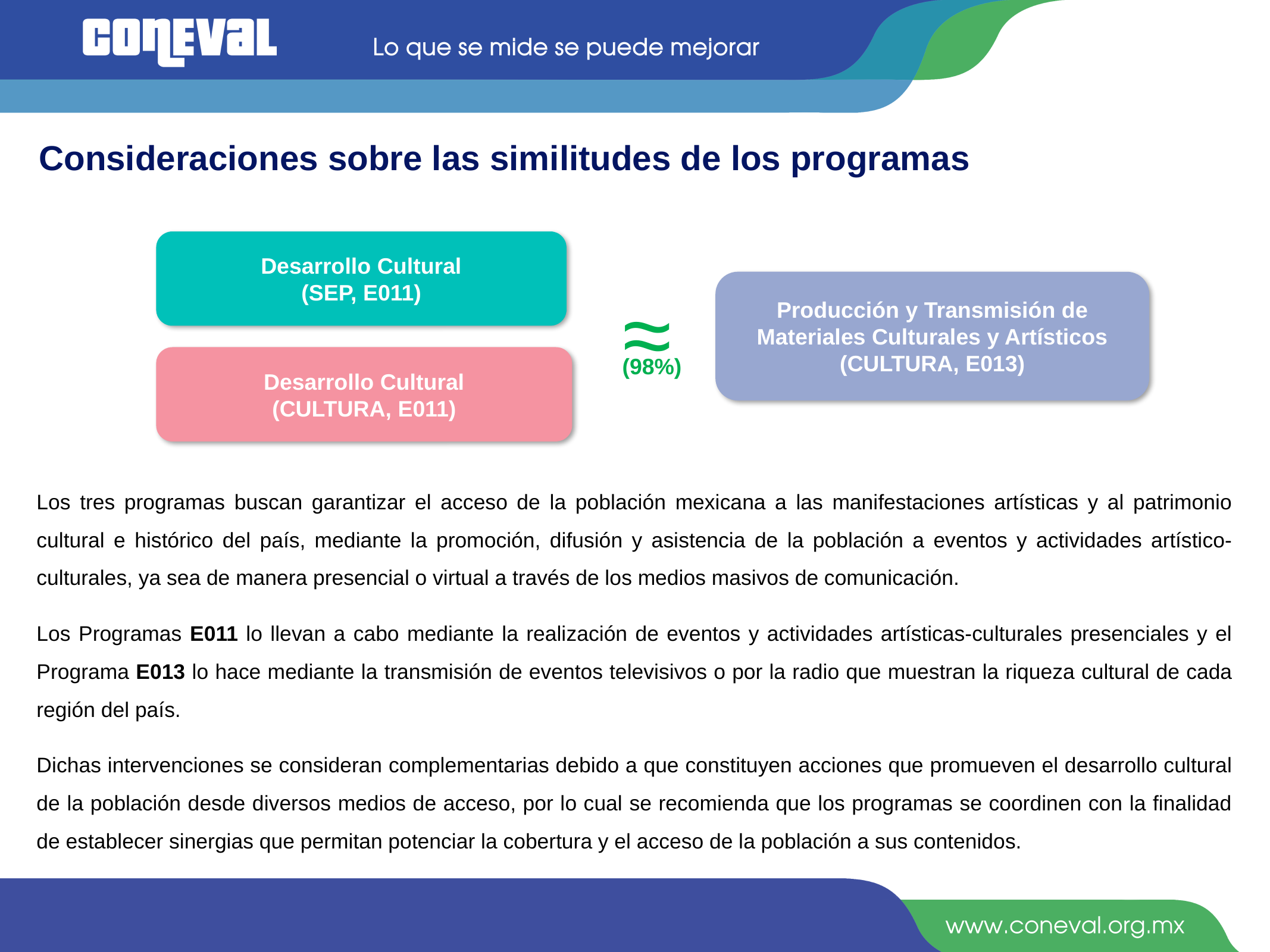

Consideraciones sobre las similitudes de los programas

Desarrollo Cultural
(SEP, E011)
Desarrollo Cultural
(CULTURA, E011)
≈
Producción y Transmisión de Materiales Culturales y Artísticos
(CULTURA, E013)
(98%)
Los tres programas buscan garantizar el acceso de la población mexicana a las manifestaciones artísticas y al patrimonio cultural e histórico del país, mediante la promoción, difusión y asistencia de la población a eventos y actividades artístico-culturales, ya sea de manera presencial o virtual a través de los medios masivos de comunicación.

Los Programas E011 lo llevan a cabo mediante la realización de eventos y actividades artísticas-culturales presenciales y el Programa E013 lo hace mediante la transmisión de eventos televisivos o por la radio que muestran la riqueza cultural de cada región del país.

Dichas intervenciones se consideran complementarias debido a que constituyen acciones que promueven el desarrollo cultural de la población desde diversos medios de acceso, por lo cual se recomienda que los programas se coordinen con la finalidad de establecer sinergias que permitan potenciar la cobertura y el acceso de la población a sus contenidos.